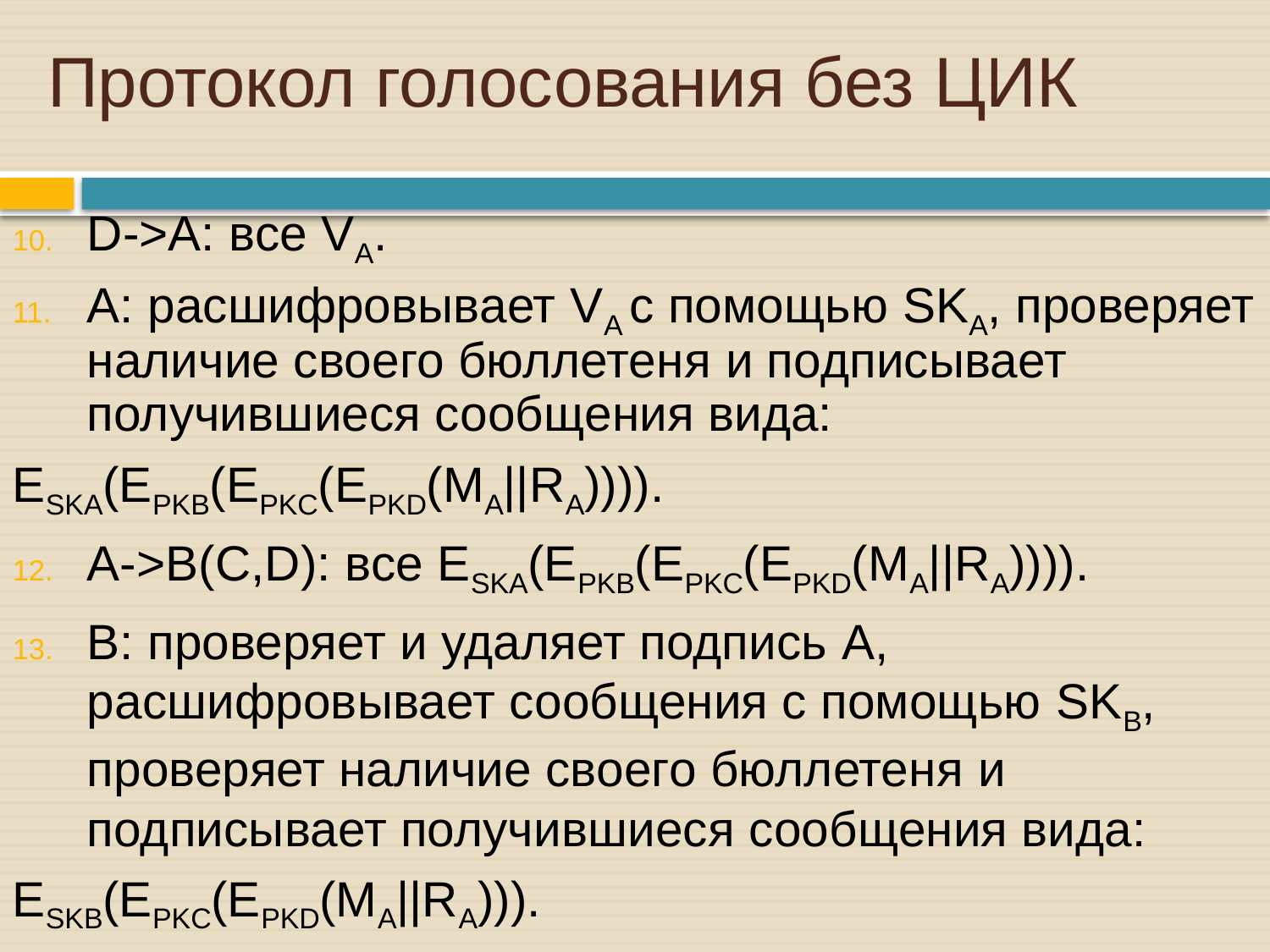

# Протокол голосования без ЦИК
D->A: все VA.
A: расшифровывает VA с помощью SKA, проверяет наличие своего бюллетеня и подписывает получившиеся сообщения вида:
ESKA(EPKB(EPKC(EPKD(MA||RA)))).
A->B(C,D): все ESKA(EPKB(EPKC(EPKD(MA||RA)))).
B: проверяет и удаляет подпись A, расшифровывает сообщения с помощью SKB, проверяет наличие своего бюллетеня и подписывает получившиеся сообщения вида:
ESKB(EPKC(EPKD(MA||RA))).